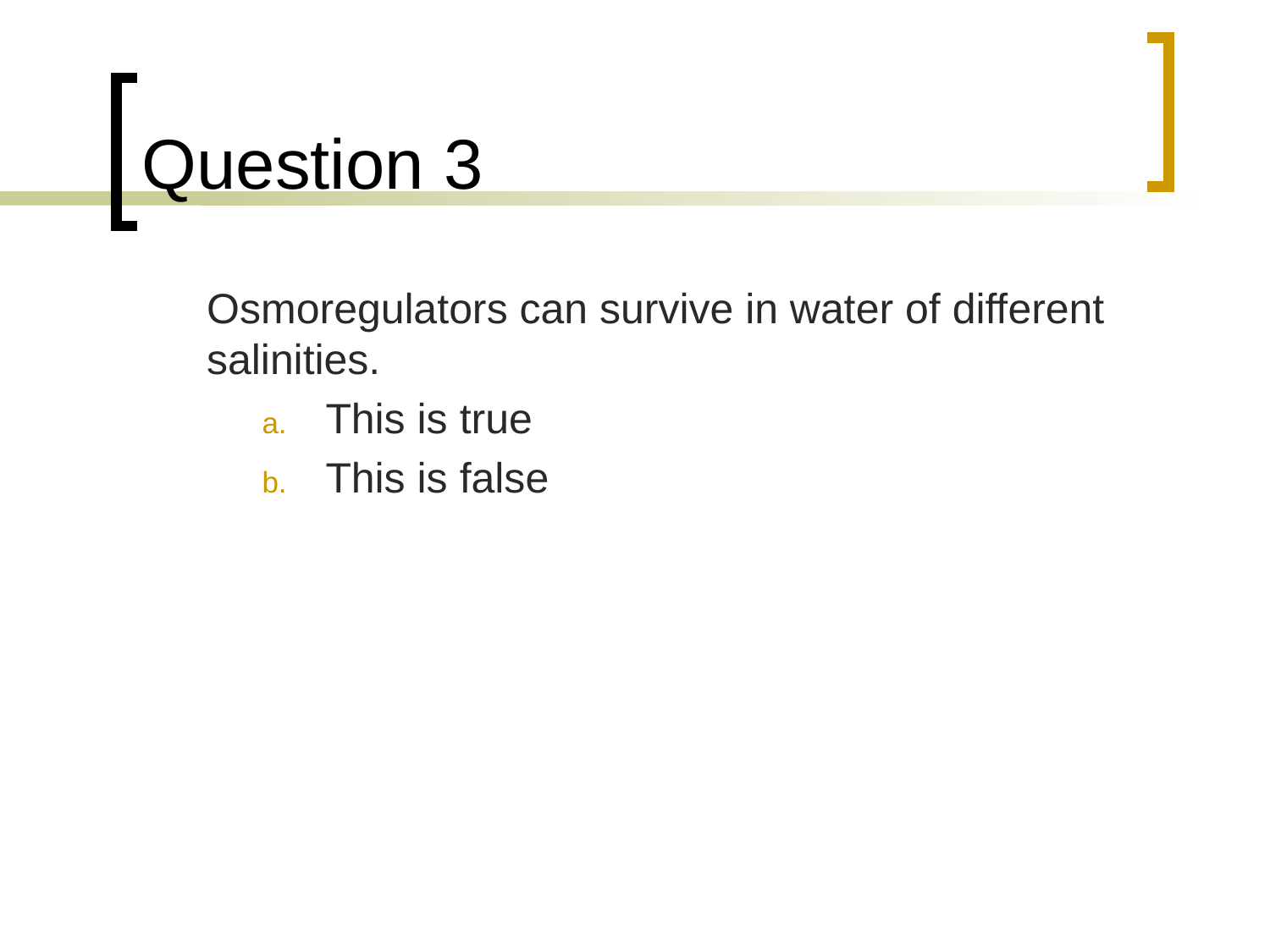

# Question 3
	Osmoregulators can survive in water of different salinities.
This is true
This is false